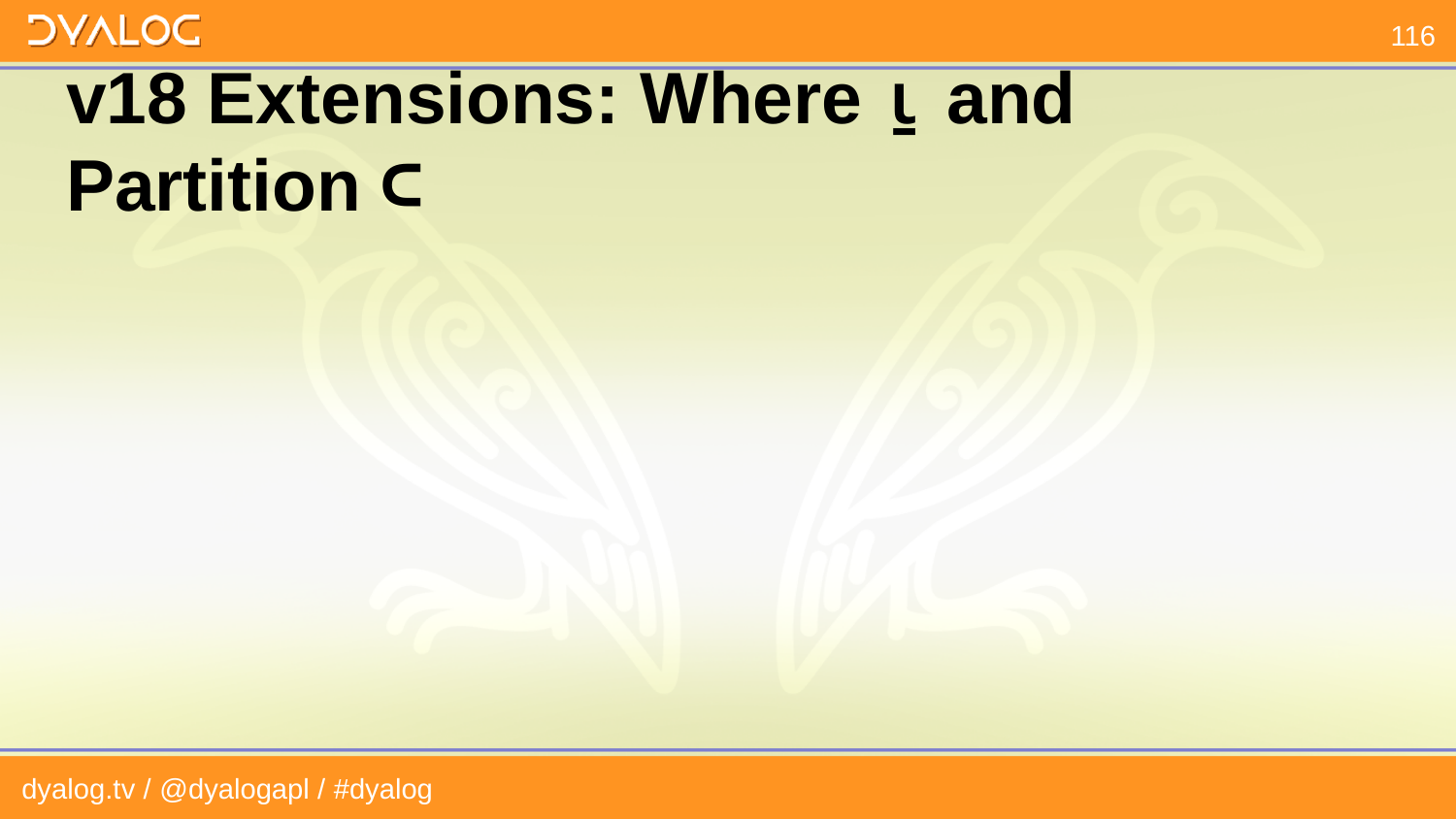

# v18 Extensions: Where ⍸ and Partition ⊂